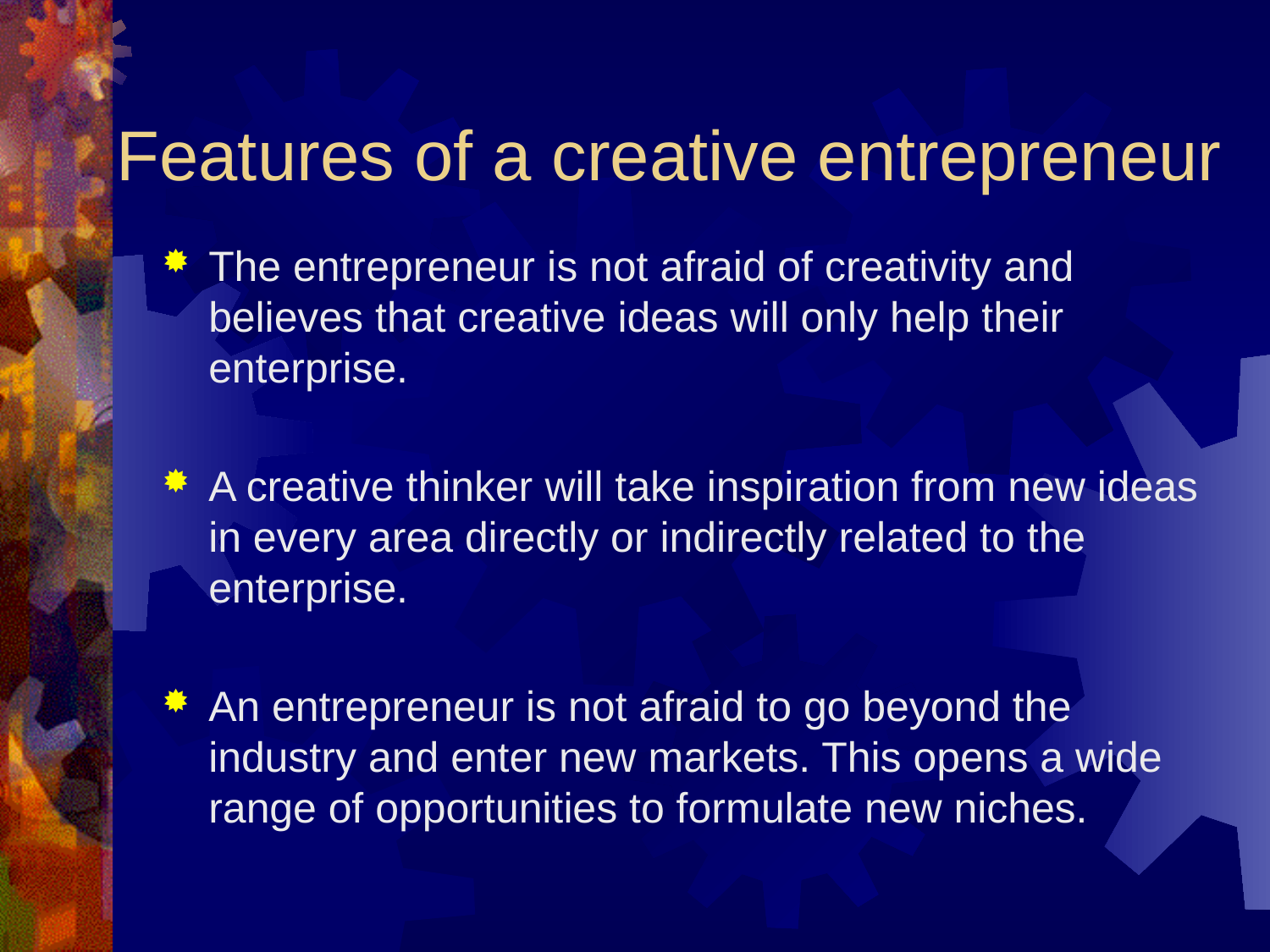

# Features of a creative entrepreneur
The entrepreneur is not afraid of creativity and believes that creative ideas will only help their enterprise.

A creative thinker will take inspiration from new ideas in every area directly or indirectly related to the enterprise.

An entrepreneur is not afraid to go beyond the industry and enter new markets. This opens a wide range of opportunities to formulate new niches.